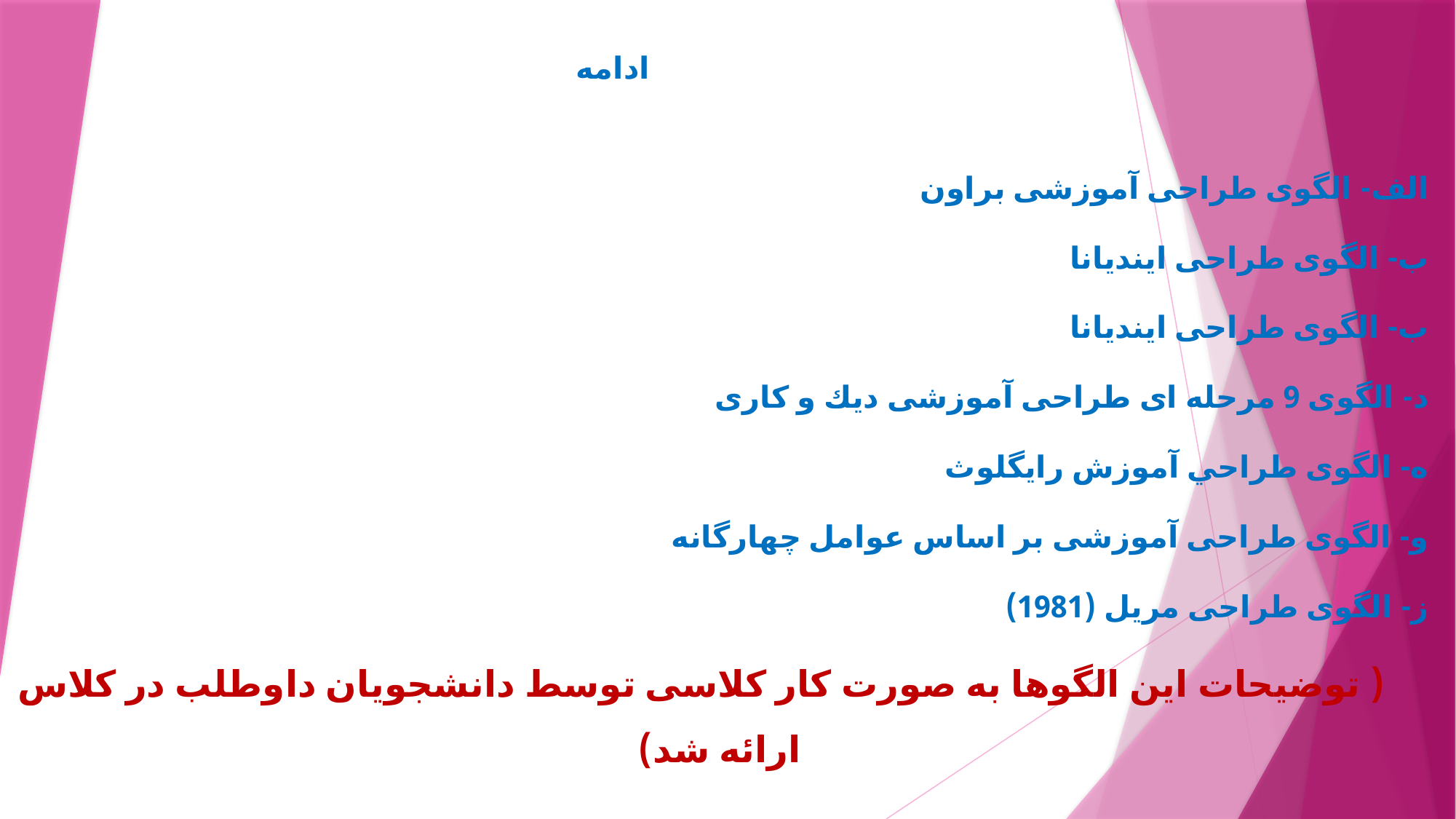

# ادامه
الف- الگوی طراحی آموزشی براون
ب- الگوى طراحى اينديانا
ب- الگوى طراحى اينديانا
د- الگوی 9 مرحله ای طراحی آموزشی دیك و كاری
ه- الگوی طراحي آموزش رايگلوث
و- الگوى طراحى آموزشى بر اساس عوامل چهارگانه
ز- الگوی طراحی مریل (1981)
    ( توضیحات این الگوها به صورت کار کلاسی توسط دانشجویان داوطلب در کلاس ارائه شد)